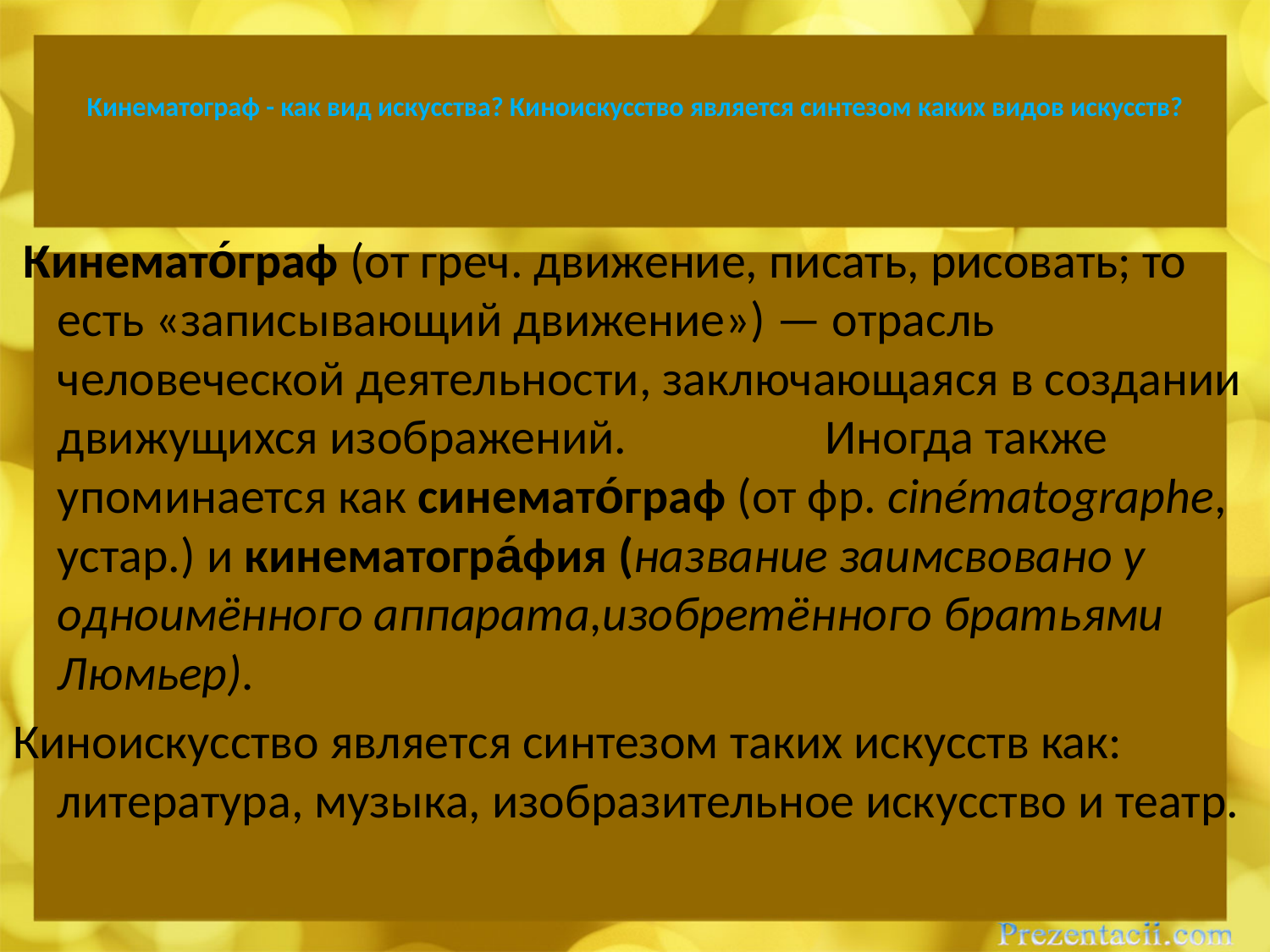

# Кинематограф - как вид искусства? Киноискусство является синтезом каких видов искусств?
 Кинемато́граф (от греч. движение, писать, рисовать; то есть «записывающий движение») — отрасль человеческой деятельности, заключающаяся в создании движущихся изображений.                  Иногда также упоминается как синемато́граф (от фр. cinématographe, устар.) и кинематогра́фия (название заимсвовано у одноимённого аппарата,изобретённого братьями Люмьер).
Киноискусство является синтезом таких искусств как: литература, музыка, изобразительное искусство и театр.